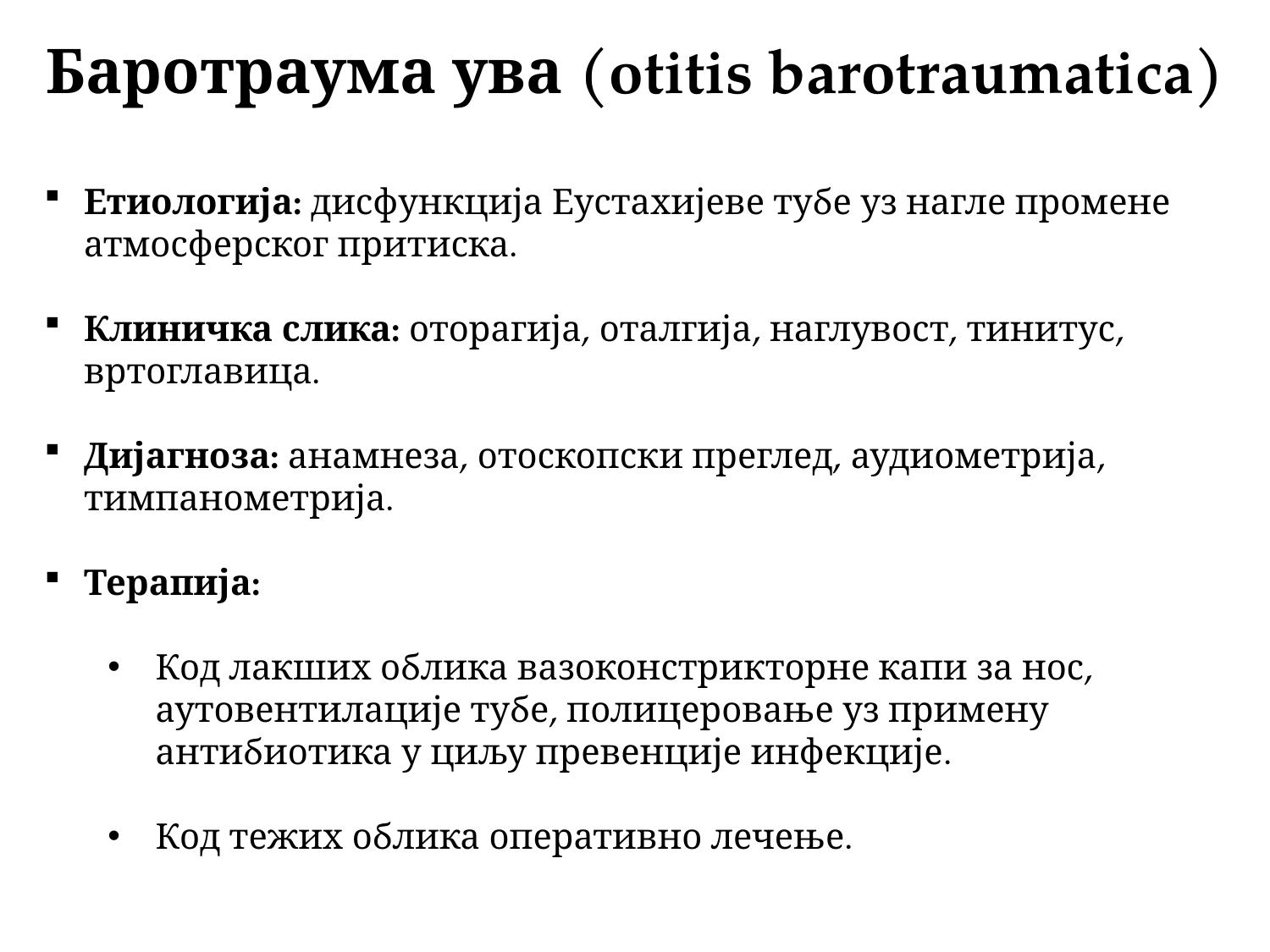

Баротраума ува (otitis barotraumatica)

Етиологија: дисфункција Еустахијеве тубе уз нагле промене атмосферског притиска.

Клиничка слика: оторагија, оталгија, наглувост, тинитус, вртоглавица.

Дијагноза: анамнеза, отоскопски преглед, аудиометрија, тимпанометрија.

Терапија:

Код лакших облика вазоконстрикторне капи за нос, аутовентилације тубе, полицеровање уз примену антибиотика у циљу превенције инфекције.

Код тежих облика оперативно лечење.